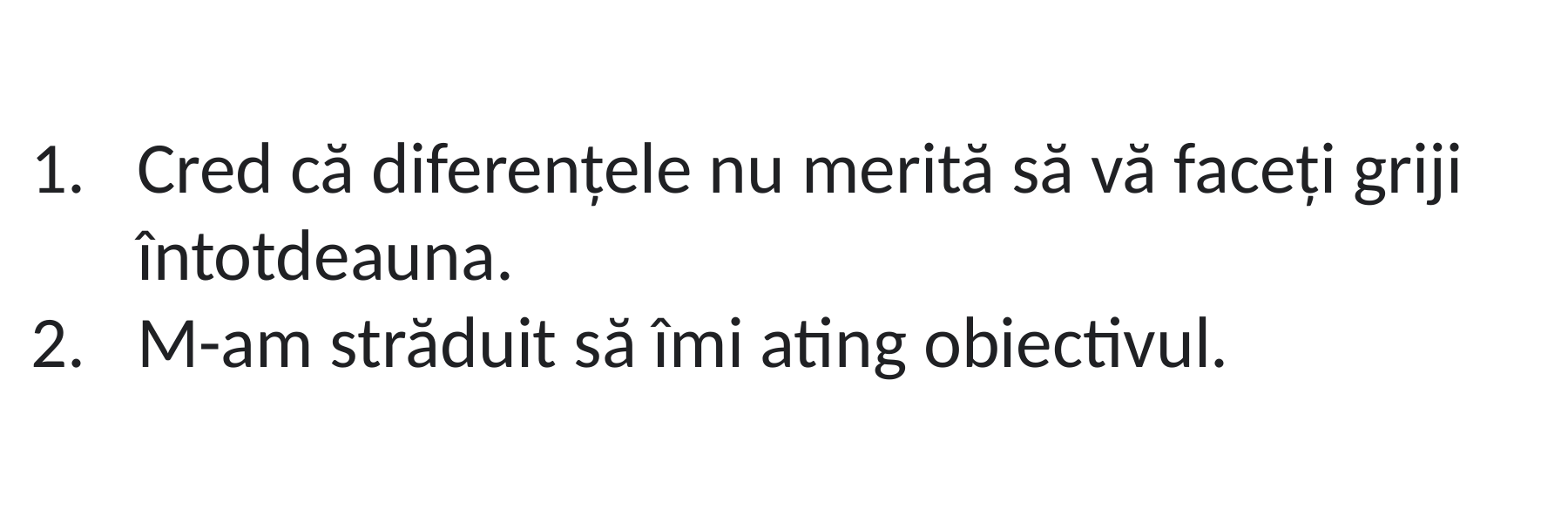

Cred că diferențele nu merită să vă faceți griji întotdeauna.
M-am străduit să îmi ating obiectivul.